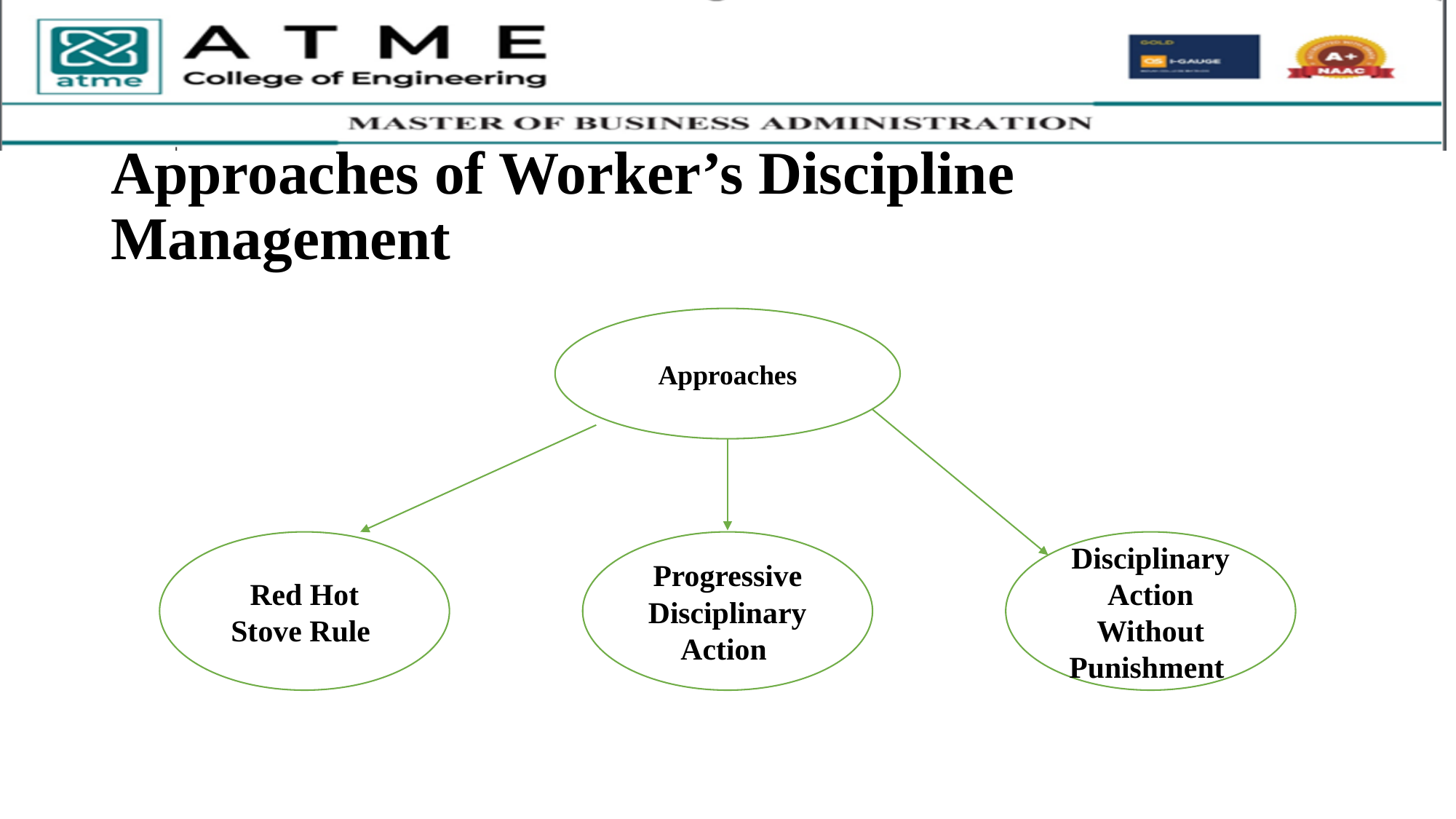

# Approaches of Worker’s Discipline Management

Approaches
Progressive Disciplinary Action
Disciplinary Action Without Punishment
Red Hot Stove Rule